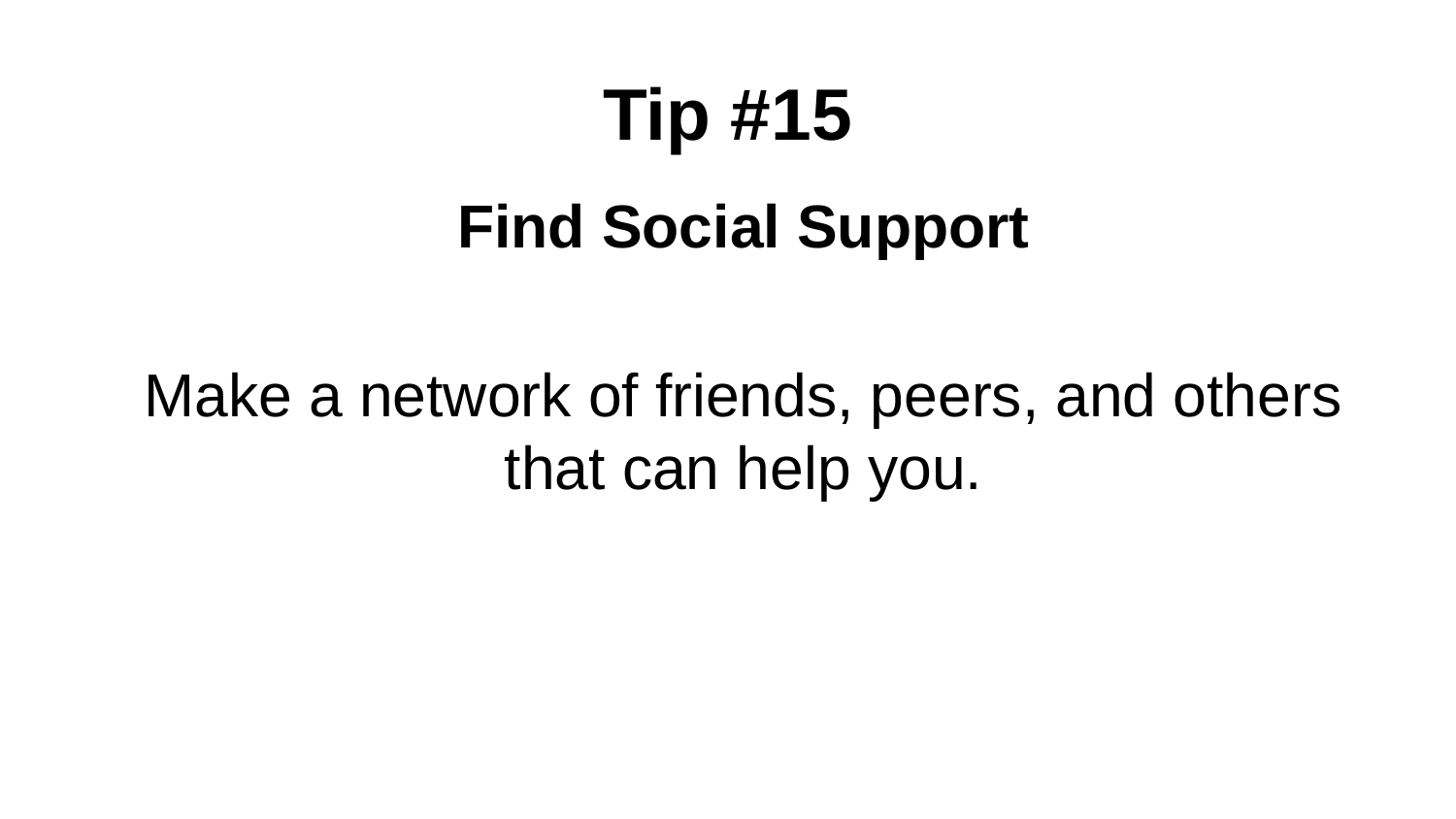

# Tip #15

Find Social Support

Make a network of friends, peers, and others that can help you.